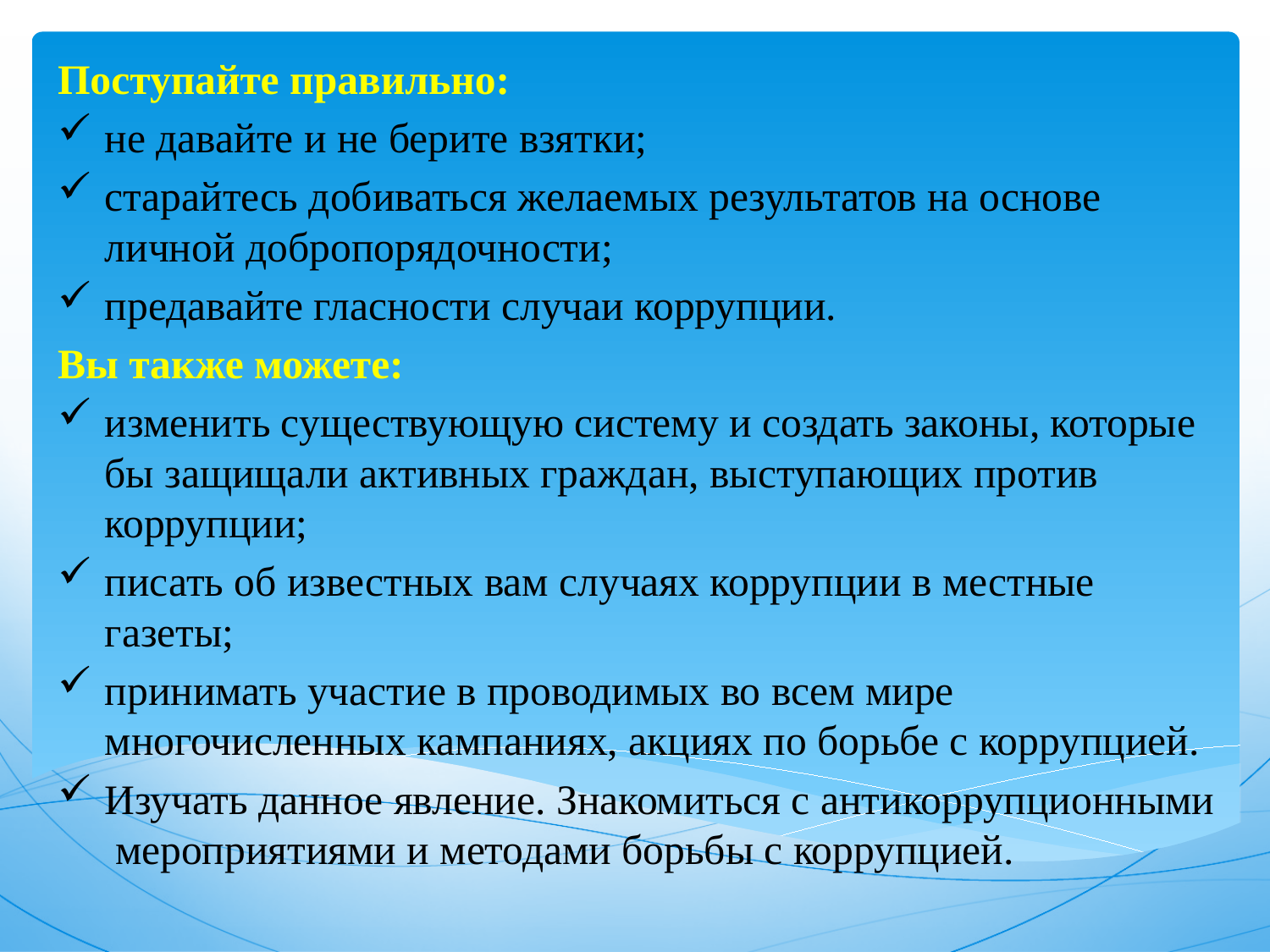

Поступайте правильно:
не давайте и не берите взятки;
старайтесь добиваться желаемых результатов на основе личной добропорядочности;
предавайте гласности случаи коррупции.
Вы также можете:
изменить существующую систему и создать законы, которые бы защищали активных граждан, выступающих против коррупции;
писать об известных вам случаях коррупции в местные газеты;
принимать участие в проводимых во всем мире многочисленных кампаниях, акциях по борьбе с коррупцией.
Изучать данное явление. Знакомиться с антикоррупционными  мероприятиями и методами борьбы с коррупцией.

#